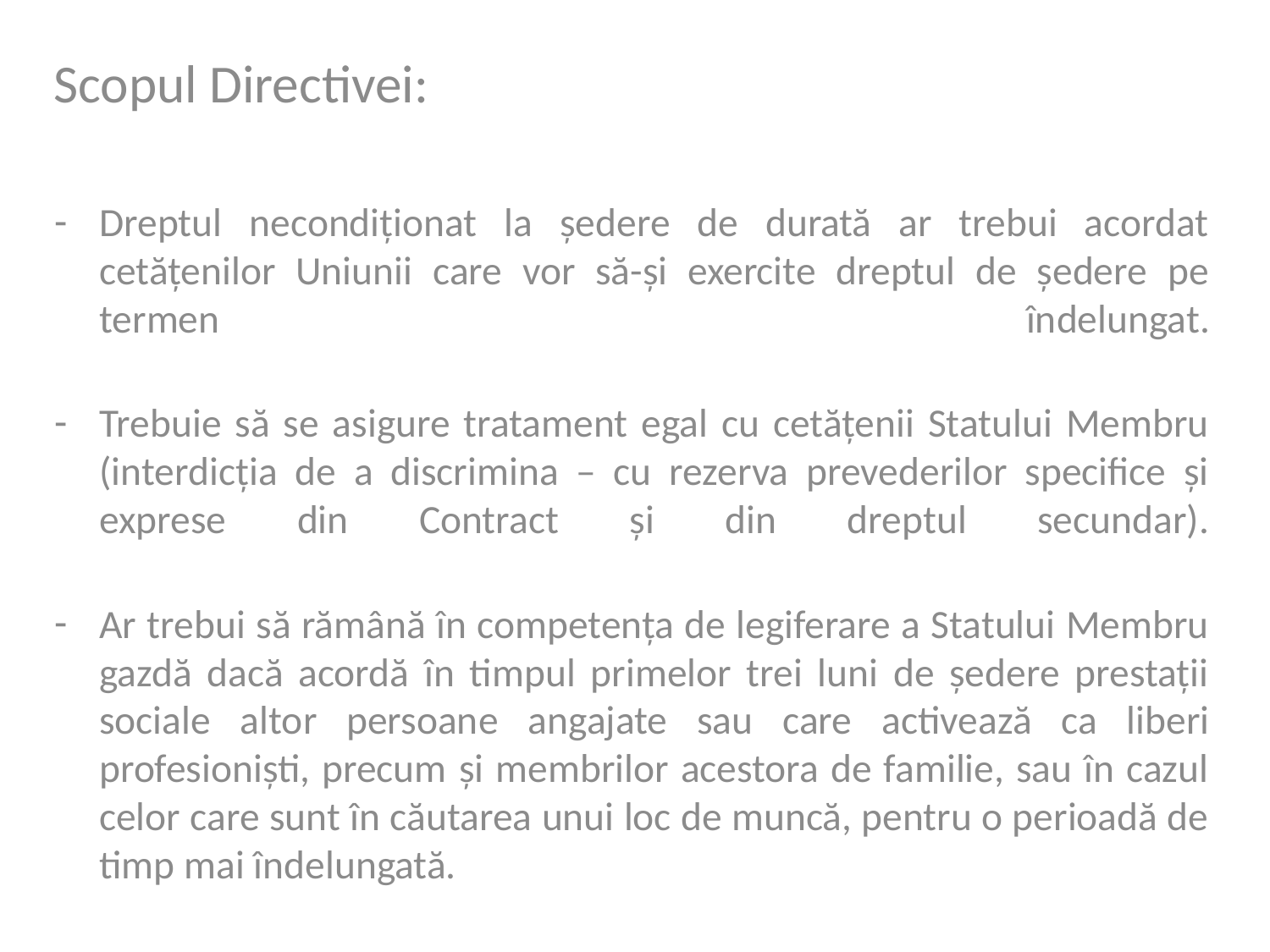

Scopul Directivei:

Dreptul necondiționat la ședere de durată ar trebui acordat cetățenilor Uniunii care vor să-și exercite dreptul de ședere pe termen îndelungat.
Trebuie să se asigure tratament egal cu cetățenii Statului Membru (interdicția de a discrimina – cu rezerva prevederilor specifice și exprese din Contract și din dreptul secundar).
Ar trebui să rămână în competența de legiferare a Statului Membru gazdă dacă acordă în timpul primelor trei luni de ședere prestații sociale altor persoane angajate sau care activează ca liberi profesioniști, precum și membrilor acestora de familie, sau în cazul celor care sunt în căutarea unui loc de muncă, pentru o perioadă de timp mai îndelungată.